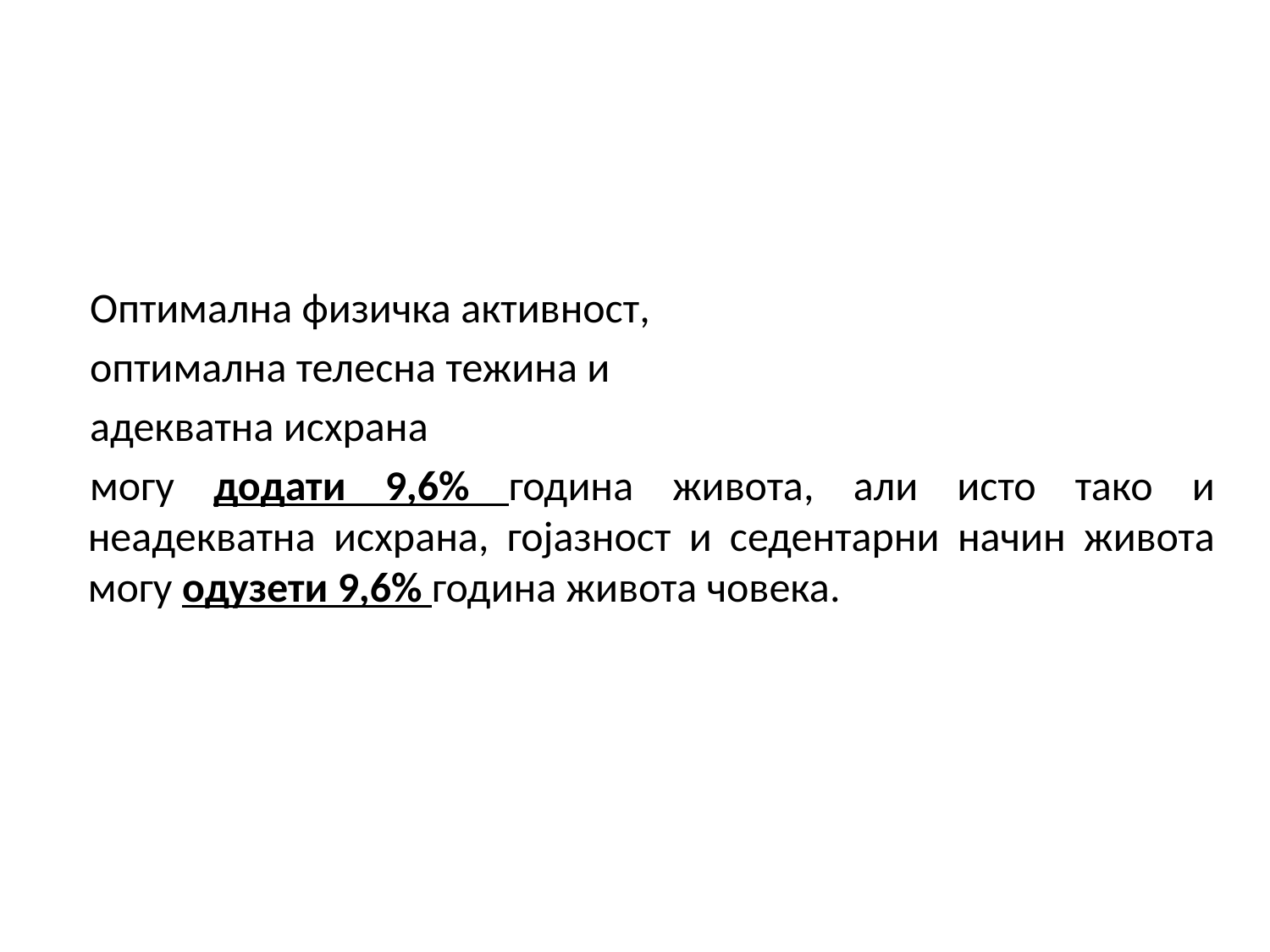

Oптимална физичка активност,
оптимална телесна тежина и
адекватна исхрана
могу додати 9,6% година живота, али исто тако и неадекватна исхрана, гојазност и седентарни начин живота могу одузети 9,6% година живота човека.